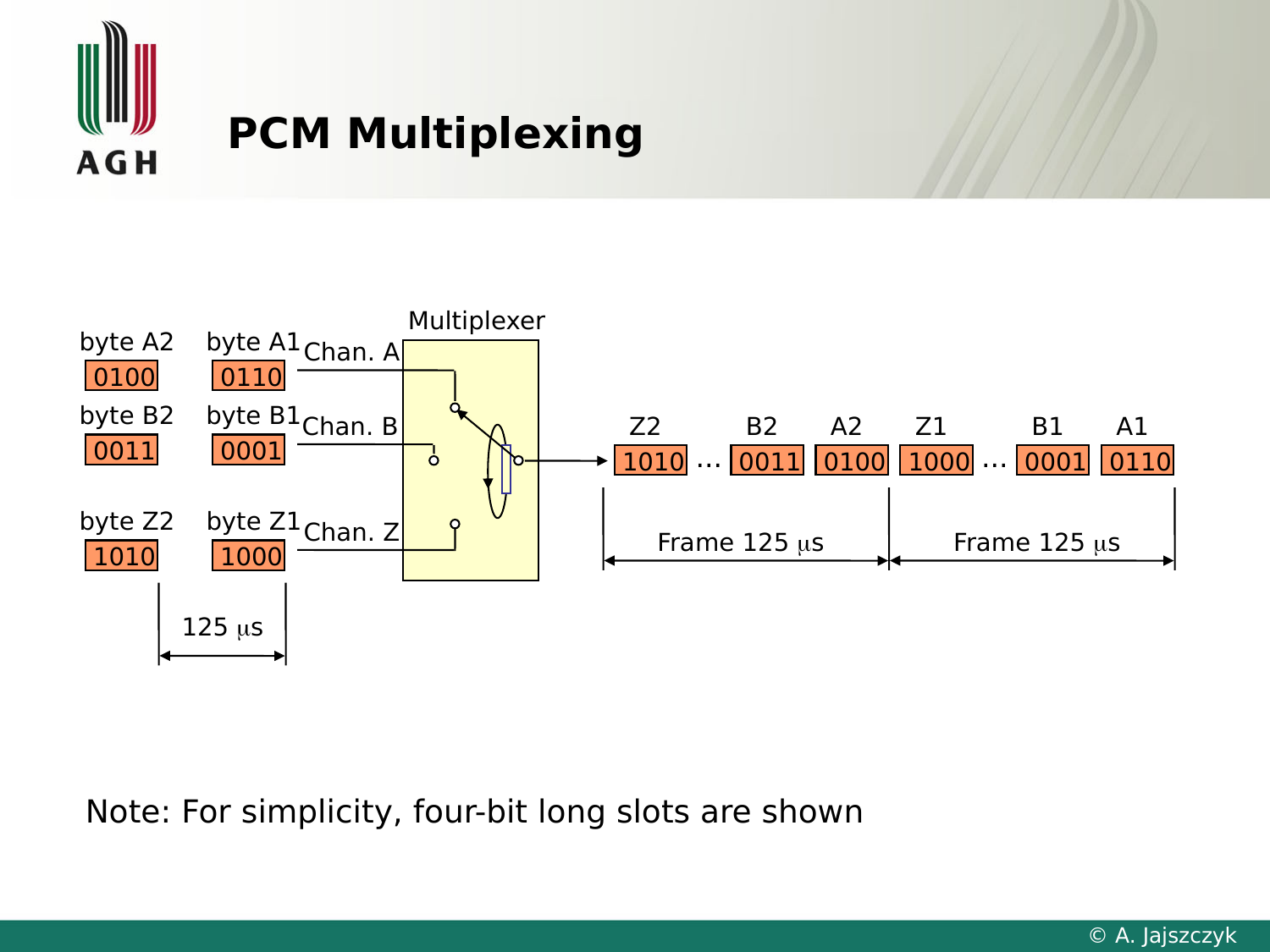

# PCM Multiplexing
Multiplexer
byte A2
byte A1
Chan. A

0100
0110

byte B2
byte B1

Chan. B
Z2
B2
A2
Z1
B1
A1

0011
0001
...
...

1010
0011
0100
1000
0001
0110

byte Z2
byte Z1
Chan. Z

Frame 125 μs
Frame 125 μs

1010
1000

125 μs

Note: For simplicity, four-bit long slots are shown